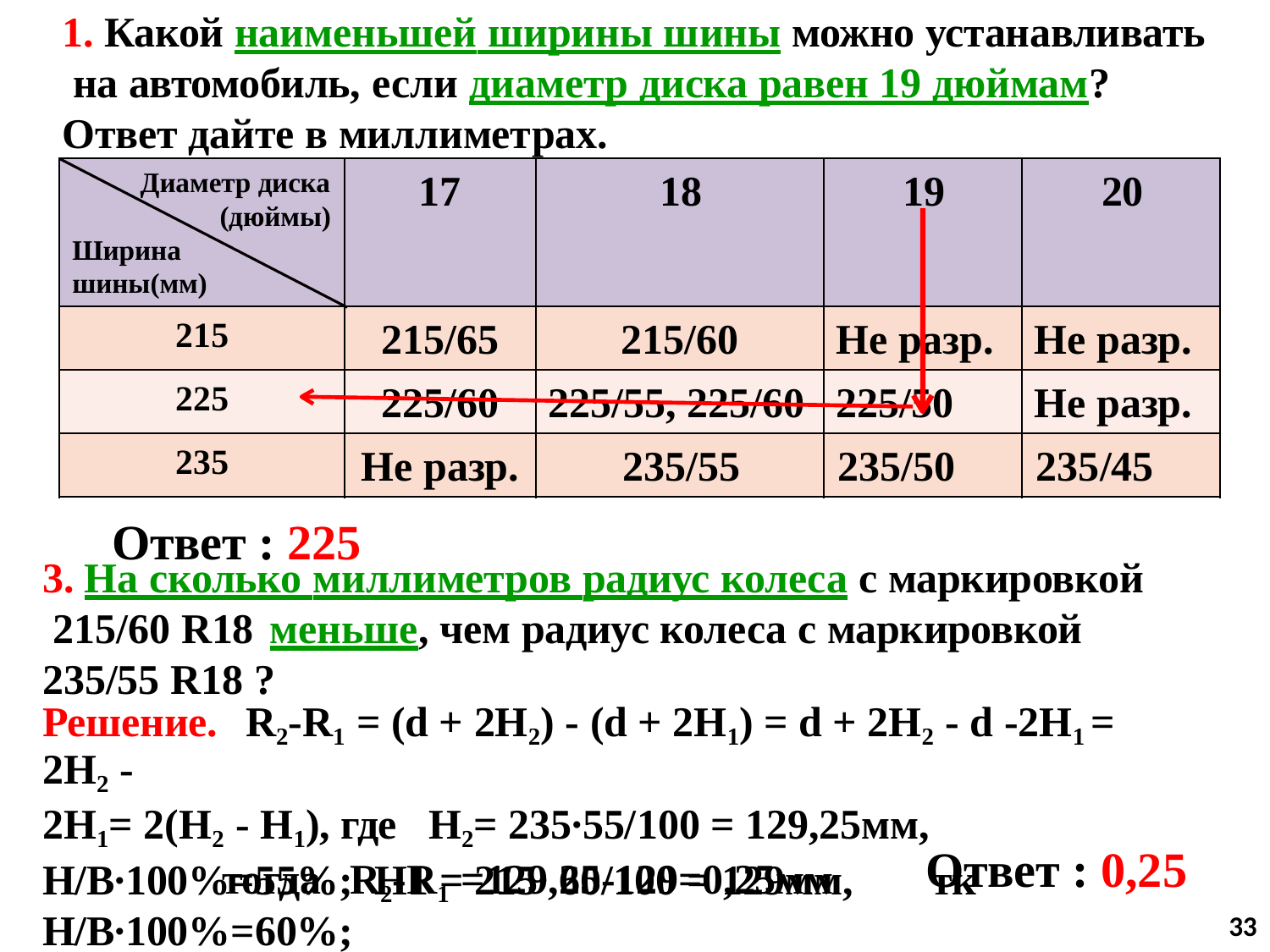

# 1. Какой наименьшей ширины шины можно устанавливать  на автомобиль, если диаметр диска равен 19 дюймам?  Ответ дайте в миллиметрах.

17	18	19	20
Диаметр диска
(дюймы)
Ширина  шины(мм)
215/65
215/60
Не разр.
Не разр.
215
225/60
225/55, 225/60
225/50
Не разр.
225
Не разр.	235/55	235/50	235/45
235
Ответ : 225
3. На сколько миллиметров радиус колеса с маркировкой  215/60 R18	меньше, чем радиус колеса с маркировкой  235/55 R18 ?
Решение.	R2-R1 = (d + 2H2) - (d + 2H1) = d + 2H2 - d -2H1 = 2H2 -
2H1= 2(H2 - H1), где	H2= 235∙55/100 = 129,25мм, Н/В∙100%=55%;  Н1 = 215∙ 60/100 = 129мм,	тк Н/В∙100%=60%;
Ответ : 0,25
тогда	R2-R1 =129,25-129=0,25мм
33